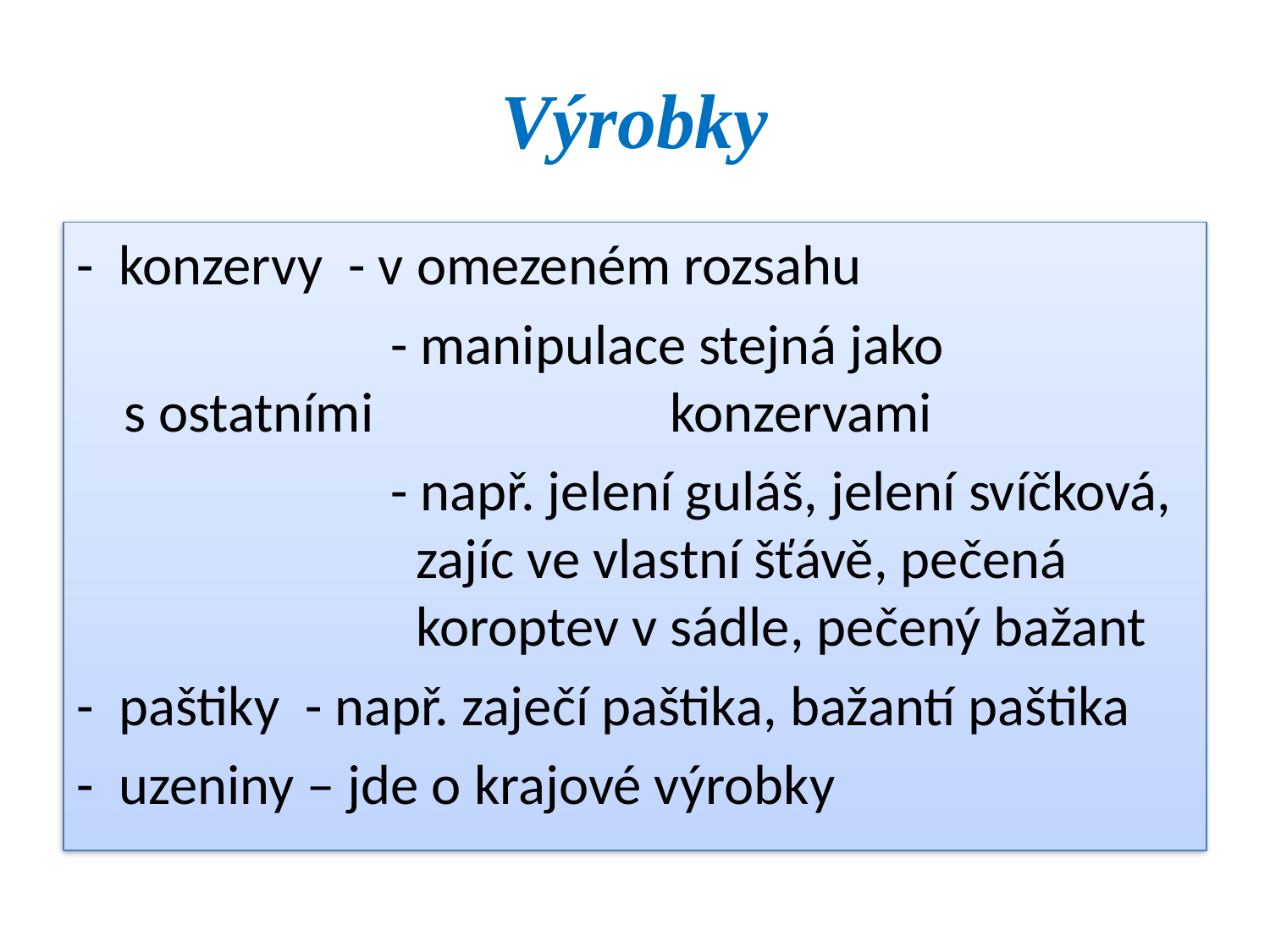

# Výrobky
-  konzervy  - v omezeném rozsahu
			 - manipulace stejná jako s ostatními 		   konzervami
			 - např. jelení guláš, jelení svíčková, 		   zajíc ve vlastní šťávě, pečená 			   koroptev v sádle, pečený bažant
-  paštiky  - např. zaječí paštika, bažantí paštika
-  uzeniny – jde o krajové výrobky